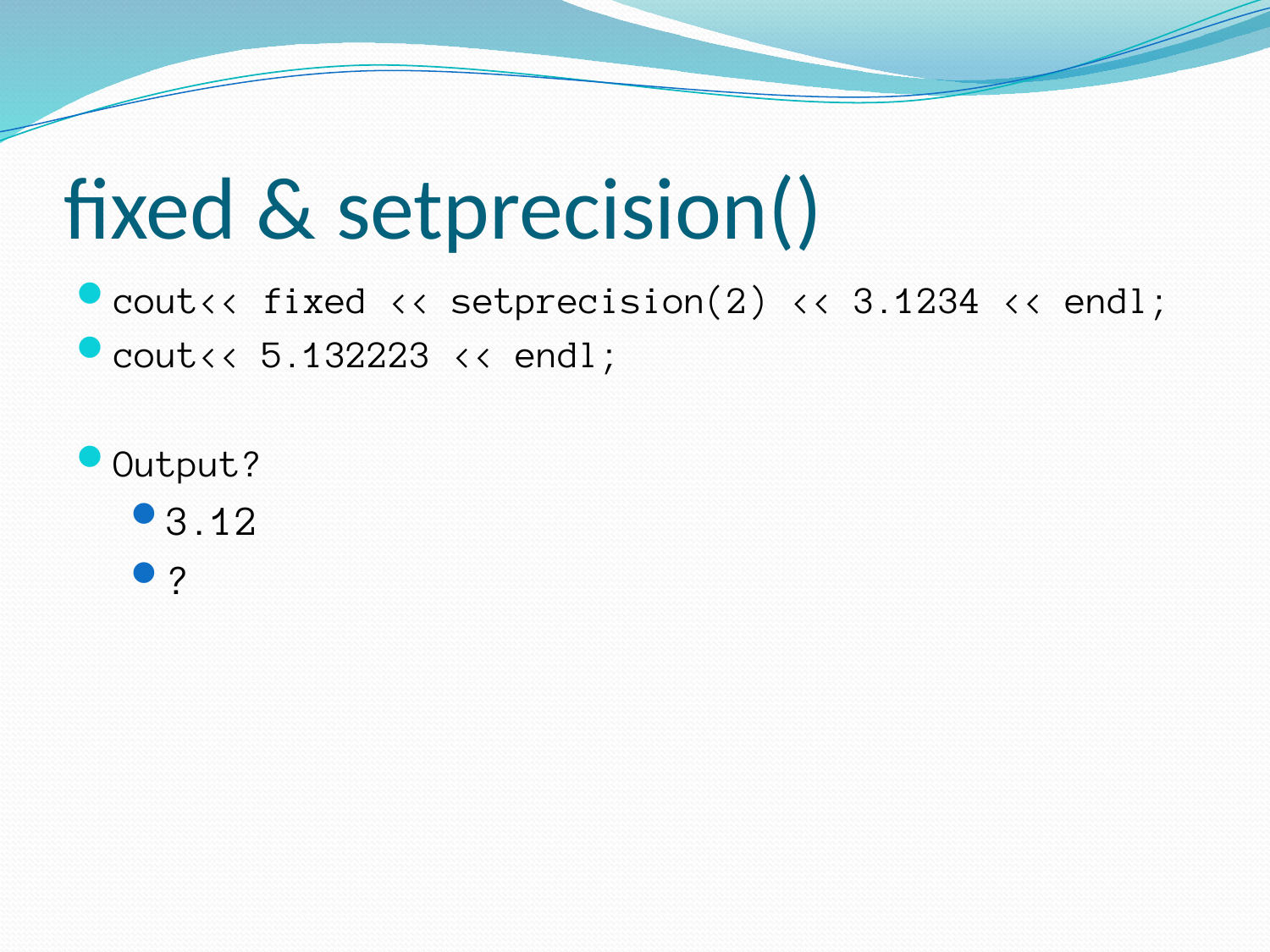

# fixed & setprecision()
cout<< fixed << setprecision(2) << 3.1234 << endl;
cout<< 5.132223 << endl;

Output?
3.12
?